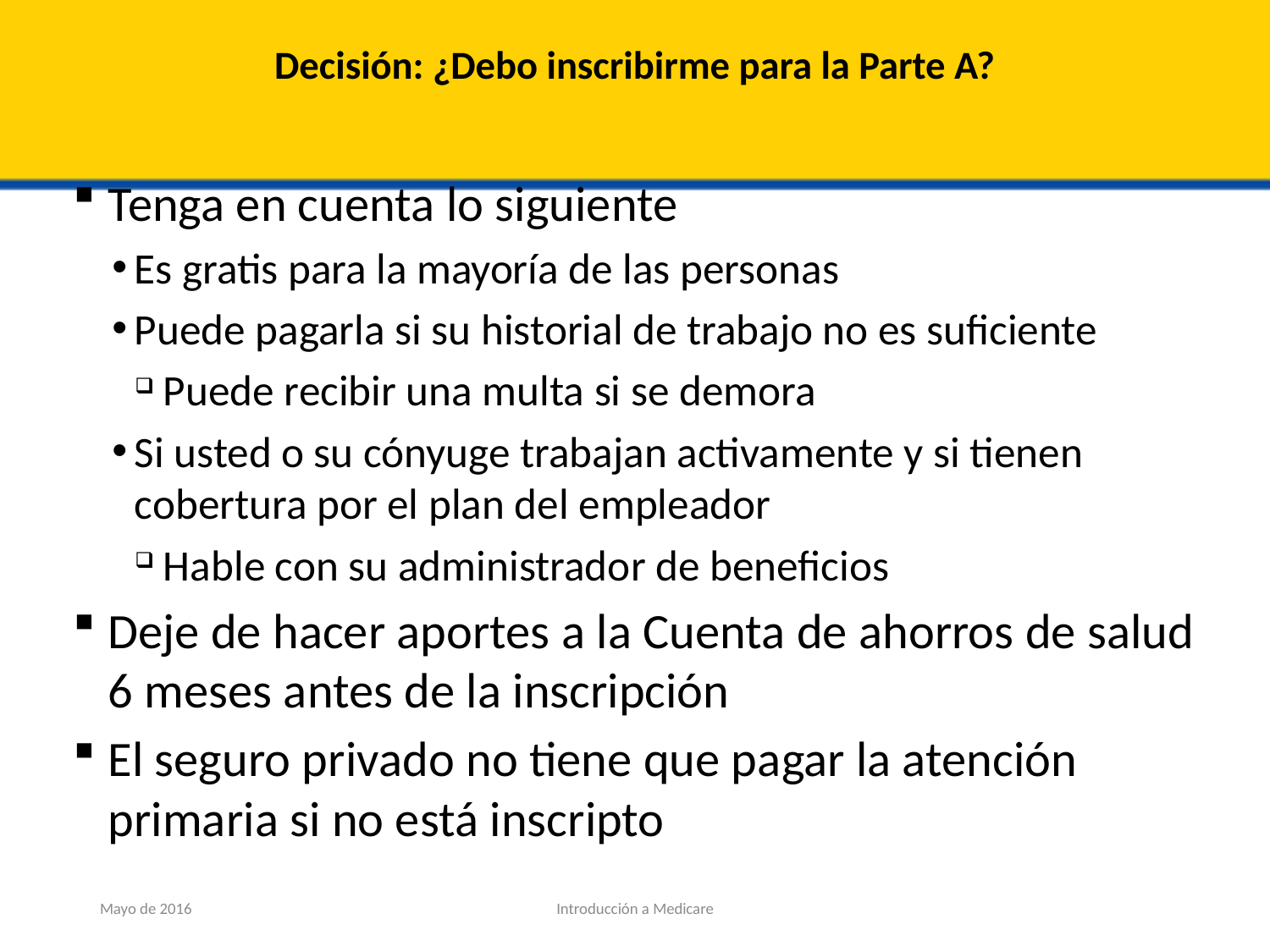

# Decisión: ¿Debo inscribirme para la Parte A?
Tenga en cuenta lo siguiente
Es gratis para la mayoría de las personas
Puede pagarla si su historial de trabajo no es suficiente
Puede recibir una multa si se demora
Si usted o su cónyuge trabajan activamente y si tienen cobertura por el plan del empleador
Hable con su administrador de beneficios
Deje de hacer aportes a la Cuenta de ahorros de salud 6 meses antes de la inscripción
El seguro privado no tiene que pagar la atención primaria si no está inscripto
Mayo de 2016
Introducción a Medicare